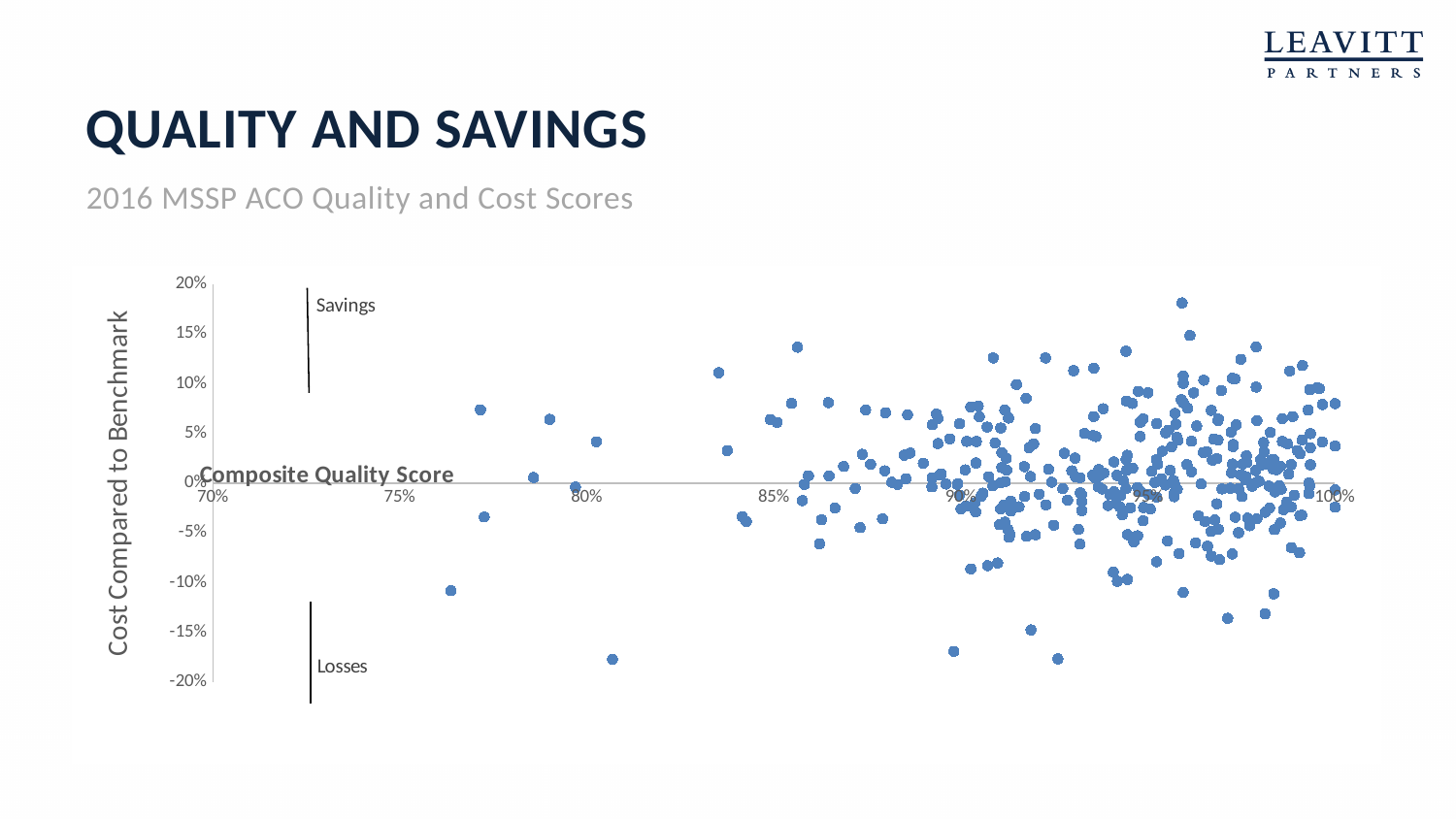

# Quality and Savings
2016 MSSP ACO Quality and Cost Scores

### Chart

| Category |  |
|---|---|